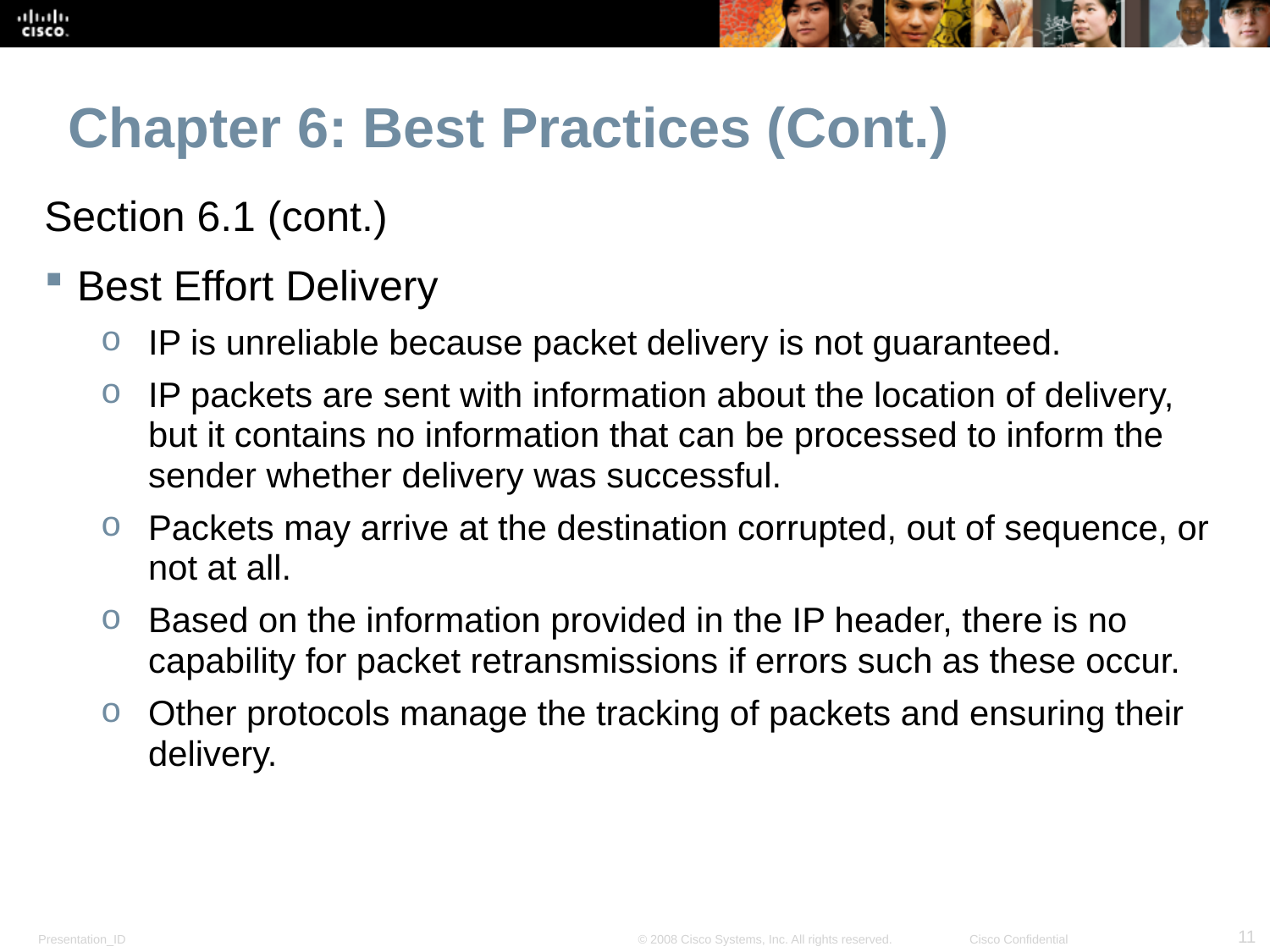

Chapter 6: Best Practices (Cont.)
Section 6.1 (cont.)
Best Effort Delivery
IP is unreliable because packet delivery is not guaranteed.
IP packets are sent with information about the location of delivery, but it contains no information that can be processed to inform the sender whether delivery was successful.
Packets may arrive at the destination corrupted, out of sequence, or not at all.
Based on the information provided in the IP header, there is no capability for packet retransmissions if errors such as these occur.
Other protocols manage the tracking of packets and ensuring their delivery.